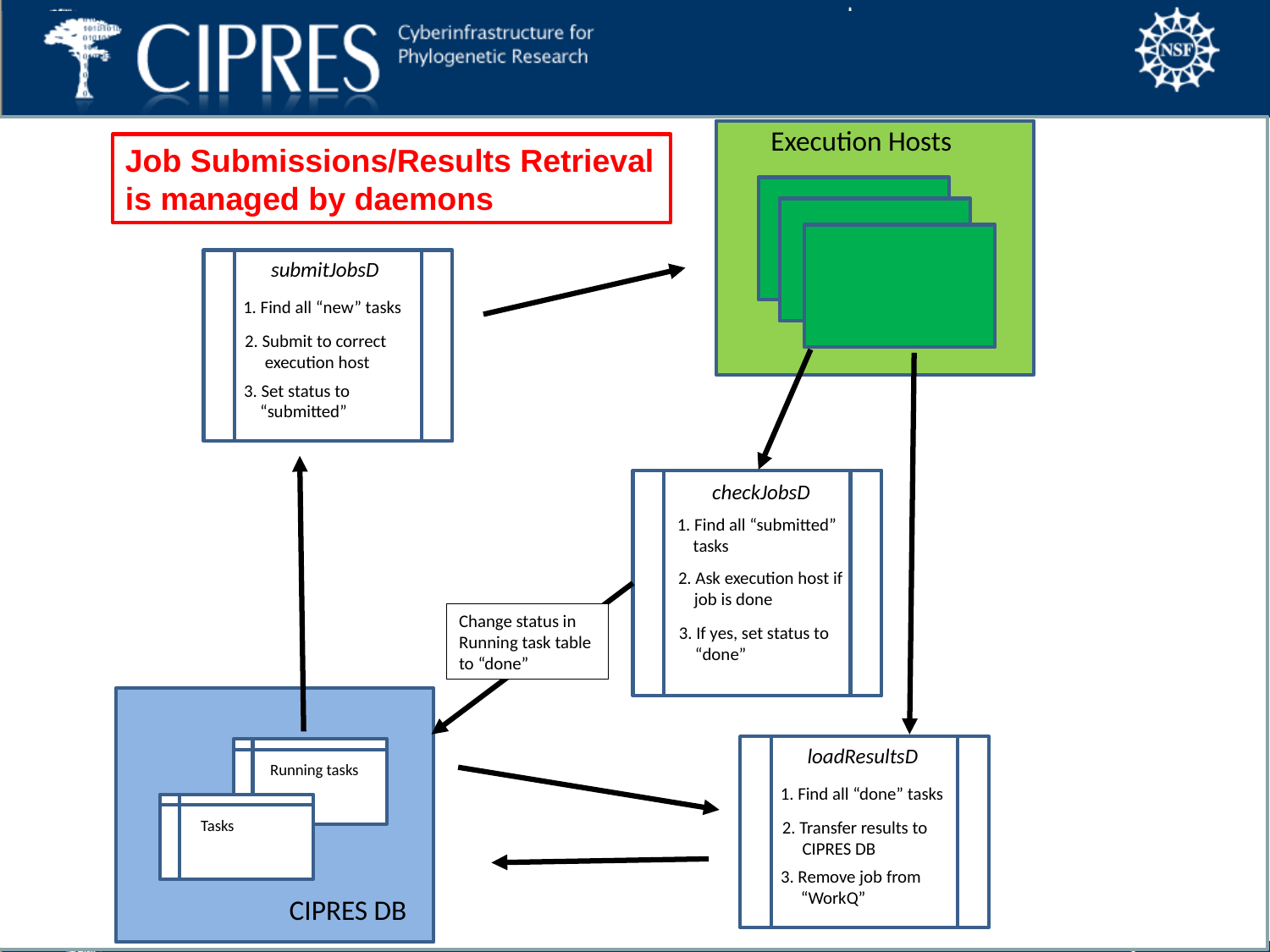

Execution Hosts

Job Submissions/Results Retrieval is managed by daemons

curl, task is done

submitJobsD
1. Find all “new” tasks
2. Submit to correct
     execution host
3. Set status to
    “submitted”

checkJobsD
1. Find all “submitted”
    tasks
2. Ask execution host if
    job is done
3. If yes, set status to
    “done”
Change status in
Running task table
to “done”

loadResultsD
1. Find all “done” tasks
2. Transfer results to
     CIPRES DB
3. Remove job from
     “WorkQ”

Running tasks

Tasks
CIPRES DB